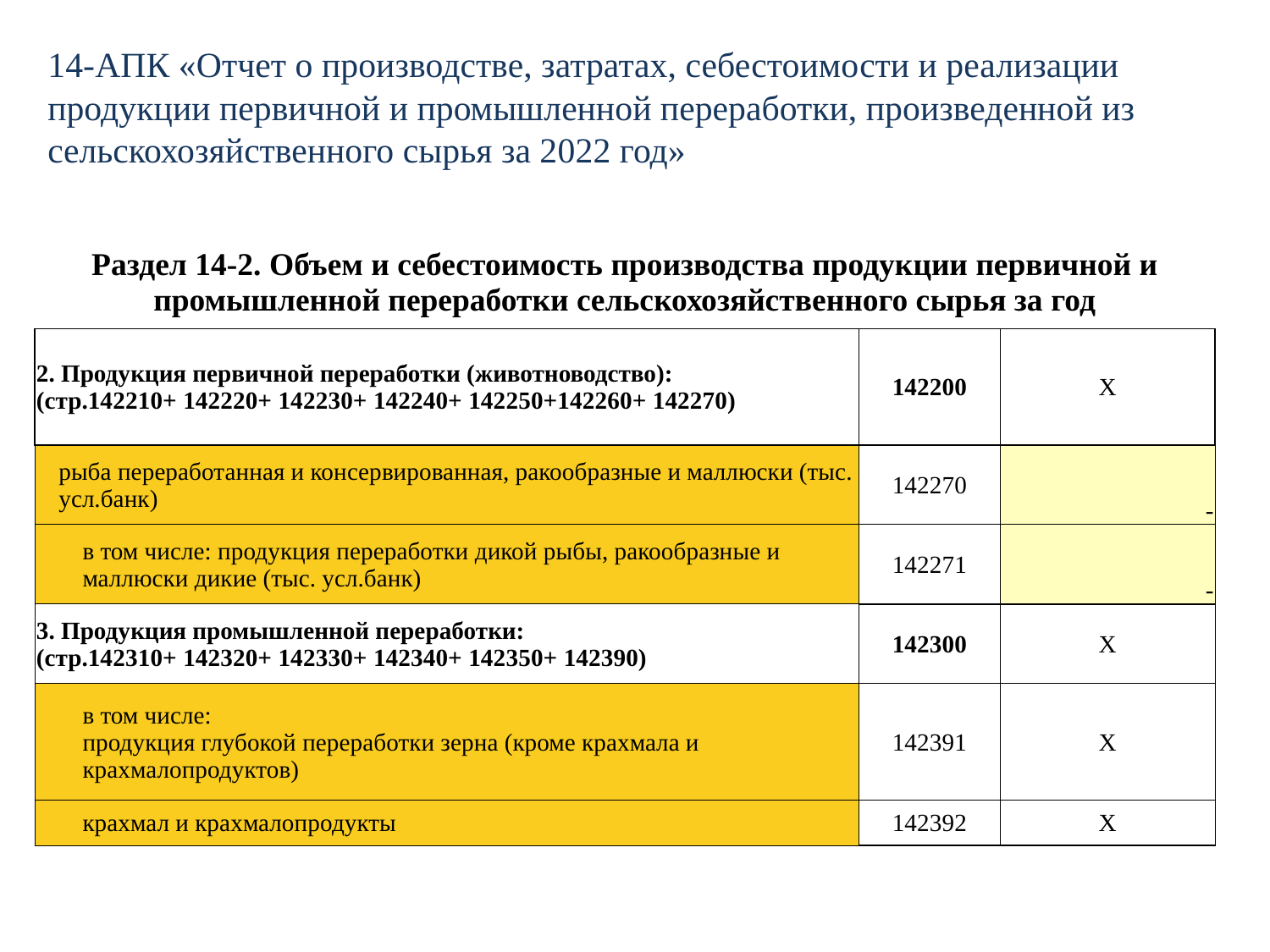

14-АПК «Отчет о производстве, затратах, себестоимости и реализации продукции первичной и промышленной переработки, произведенной из сельскохозяйственного сырья за 2022 год»
| Раздел 14-2. Объем и себестоимость производства продукции первичной и промышленной переработки сельскохозяйственного сырья за год |  |  |
| --- | --- | --- |
| 2. Продукция первичной переработки (животноводство): (стр.142210+ 142220+ 142230+ 142240+ 142250+142260+ 142270) | 142200 | Х |
| рыба переработанная и консервированная, ракообразные и маллюски (тыс. усл.банк) | 142270 | - |
| в том числе: продукция переработки дикой рыбы, ракообразные и маллюски дикие (тыс. усл.банк) | 142271 | - |
| 3. Продукция промышленной переработки: (стр.142310+ 142320+ 142330+ 142340+ 142350+ 142390) | 142300 | Х |
| в том числе: продукция глубокой переработки зерна (кроме крахмала и крахмалопродуктов) | 142391 | Х |
| крахмал и крахмалопродукты | 142392 | Х |